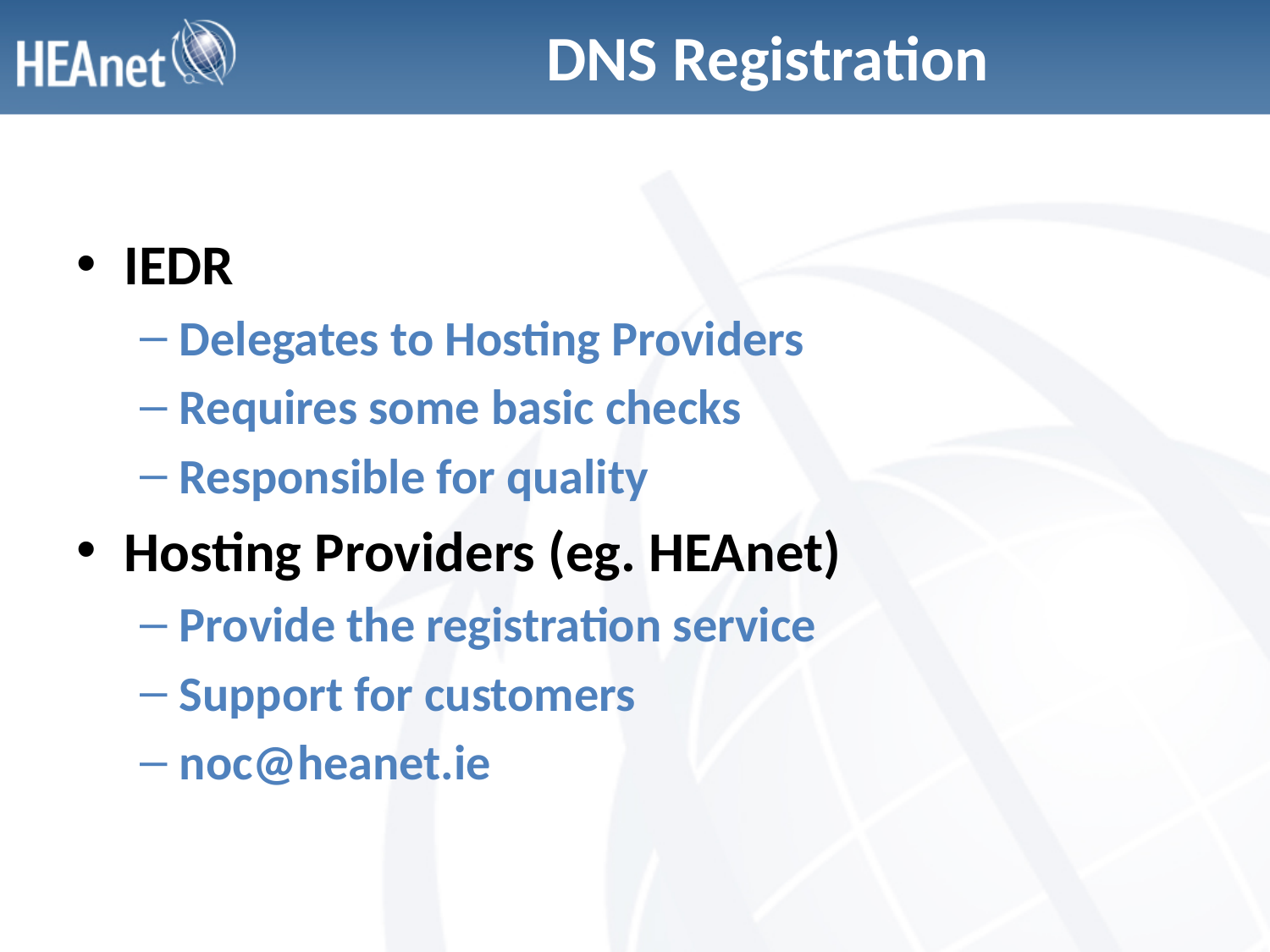

# DNS Registration
IEDR
Delegates to Hosting Providers
Requires some basic checks
Responsible for quality
Hosting Providers (eg. HEAnet)
Provide the registration service
Support for customers
noc@heanet.ie